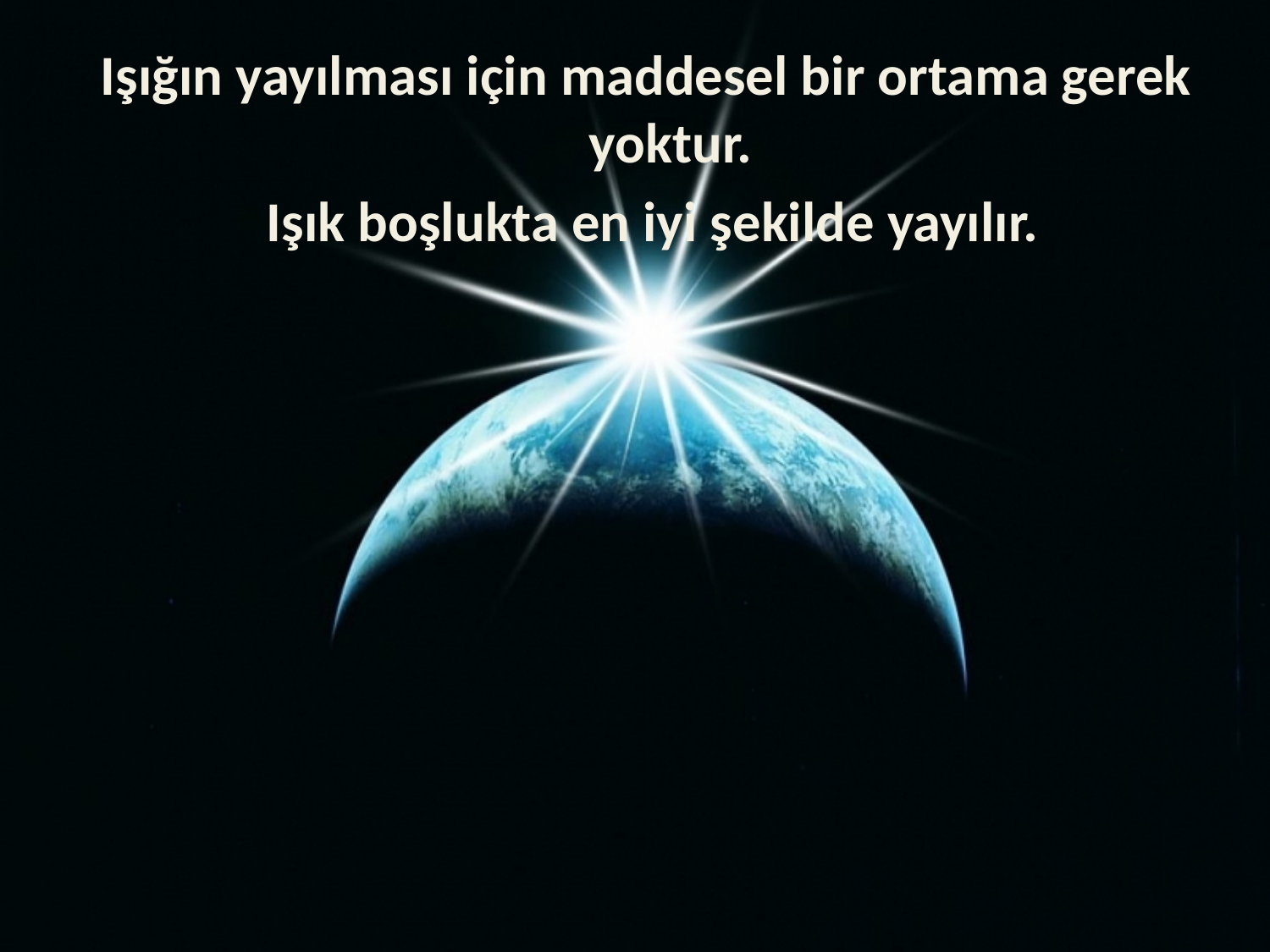

Işığın yayılması için maddesel bir ortama gerek yoktur.
 Işık boşlukta en iyi şekilde yayılır.